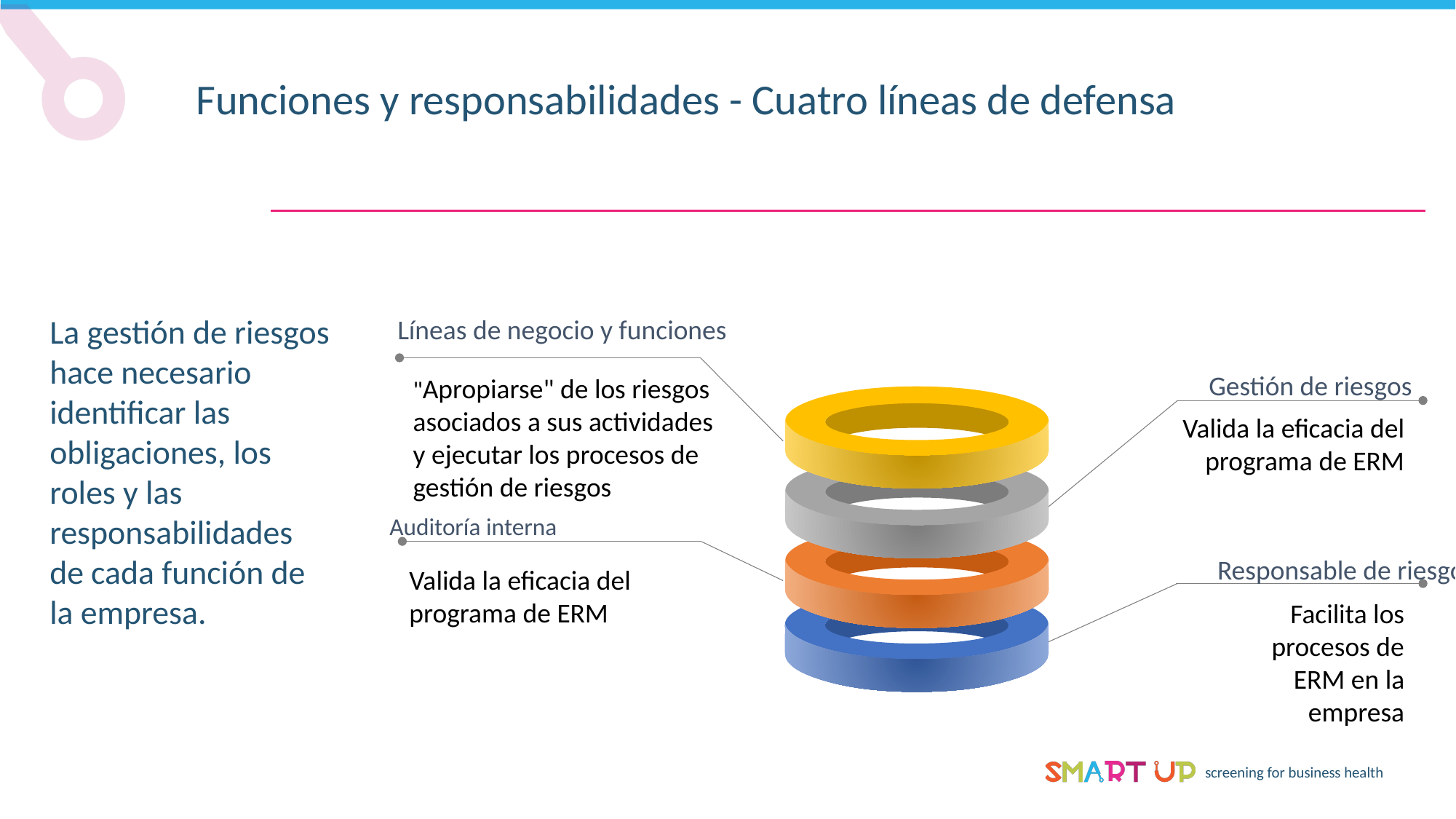

Funciones y responsabilidades - Cuatro líneas de defensa
La gestión de riesgos hace necesario identificar las obligaciones, los roles y las responsabilidades de cada función de la empresa.

Líneas de negocio y funciones
Gestión de riesgos
"Apropiarse" de los riesgos asociados a sus actividades y ejecutar los procesos de gestión de riesgos

Valida la eficacia del programa de ERM

Auditoría interna

Responsable de riesgos
Valida la eficacia del programa de ERM

Facilita los procesos de ERM en la empresa